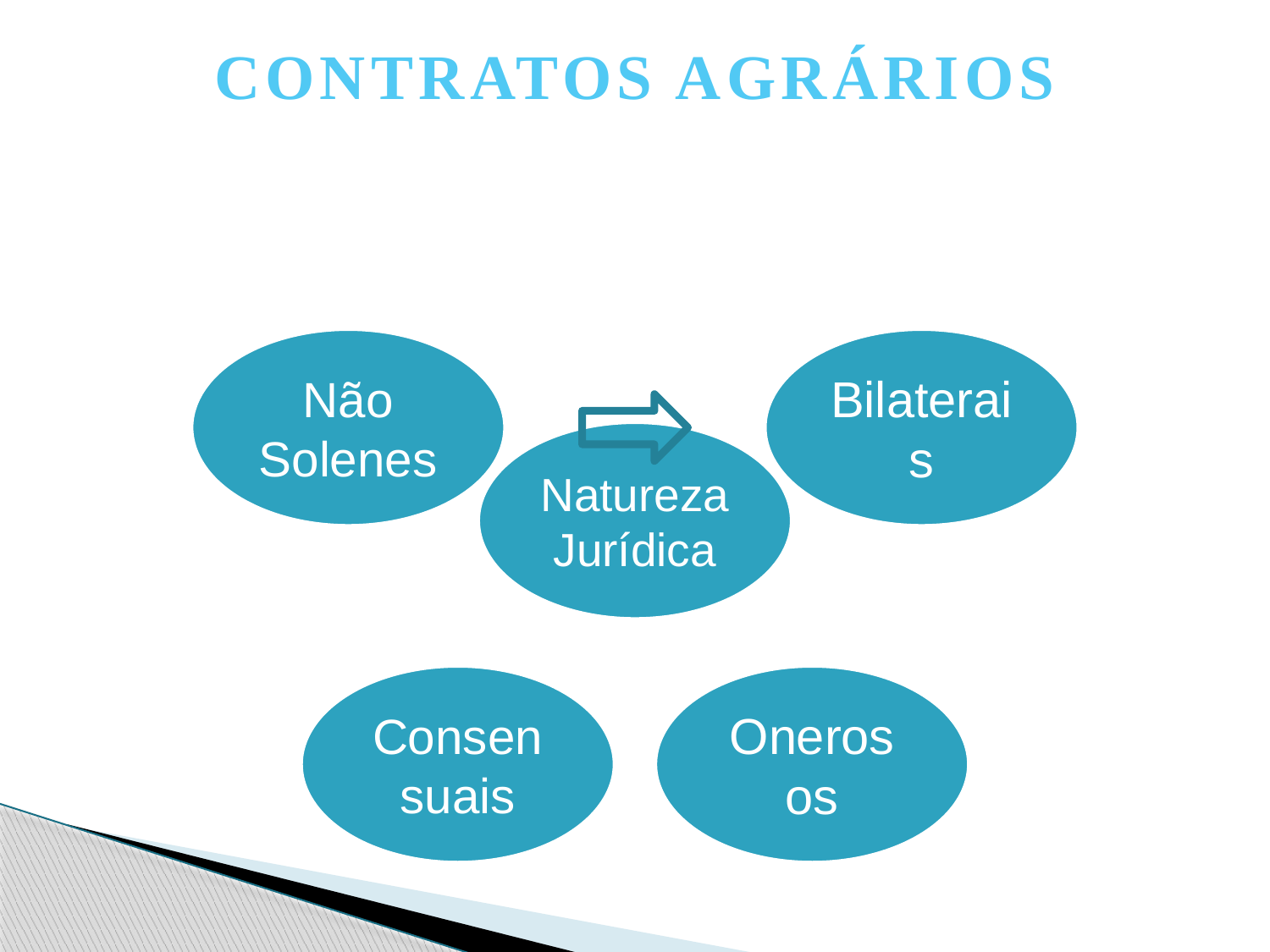

CONTRATOS AGRÁRIOS

Natureza
Jurídica
Bilaterais
Onerosos
Consensuais
Não
Solenes